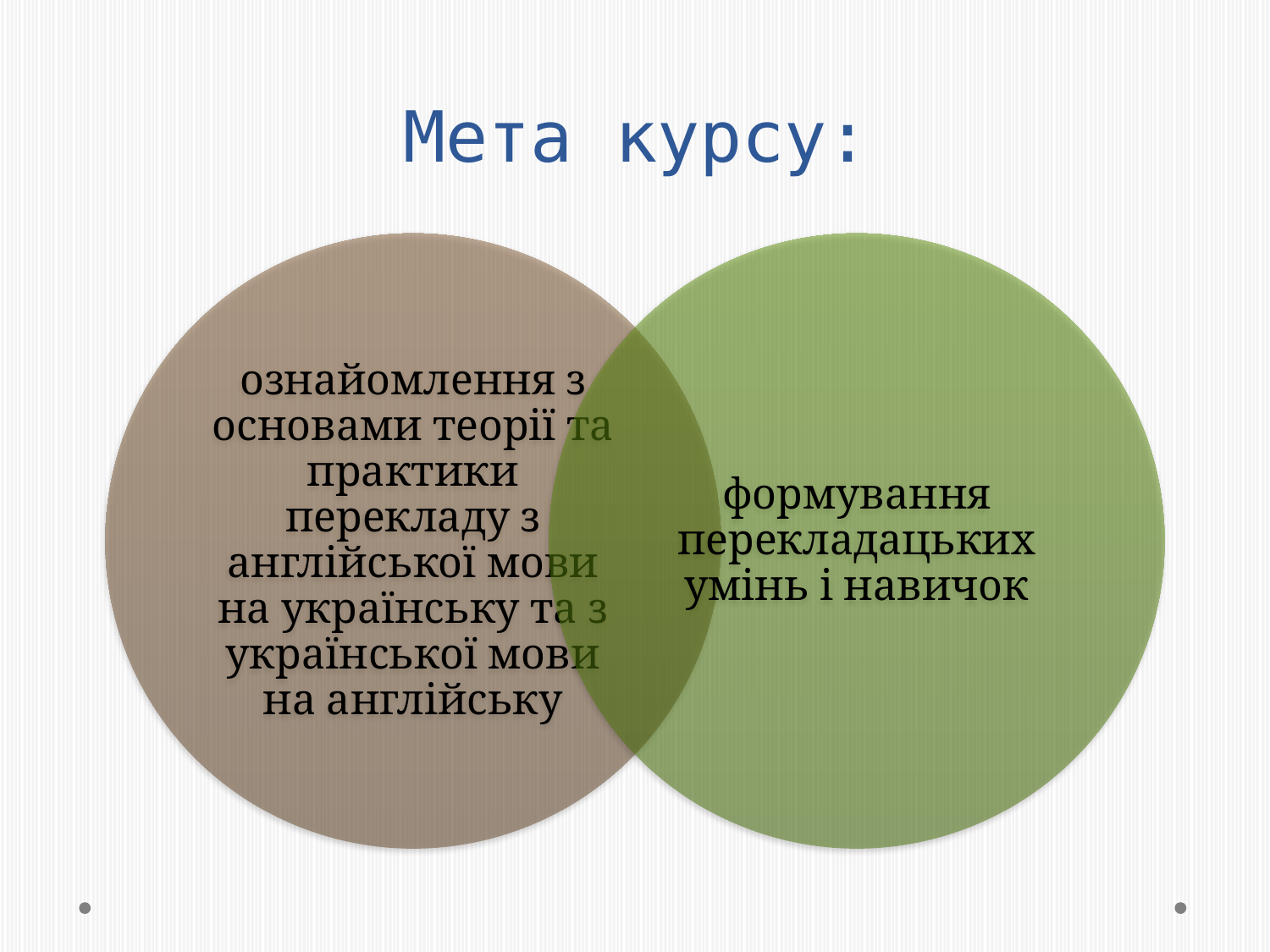

# Мета курсу:
ознайомлення з основами теорії та практики перекладу з англійської мови на українську та з української мови на англійську
формування перекладацьких умінь і навичок